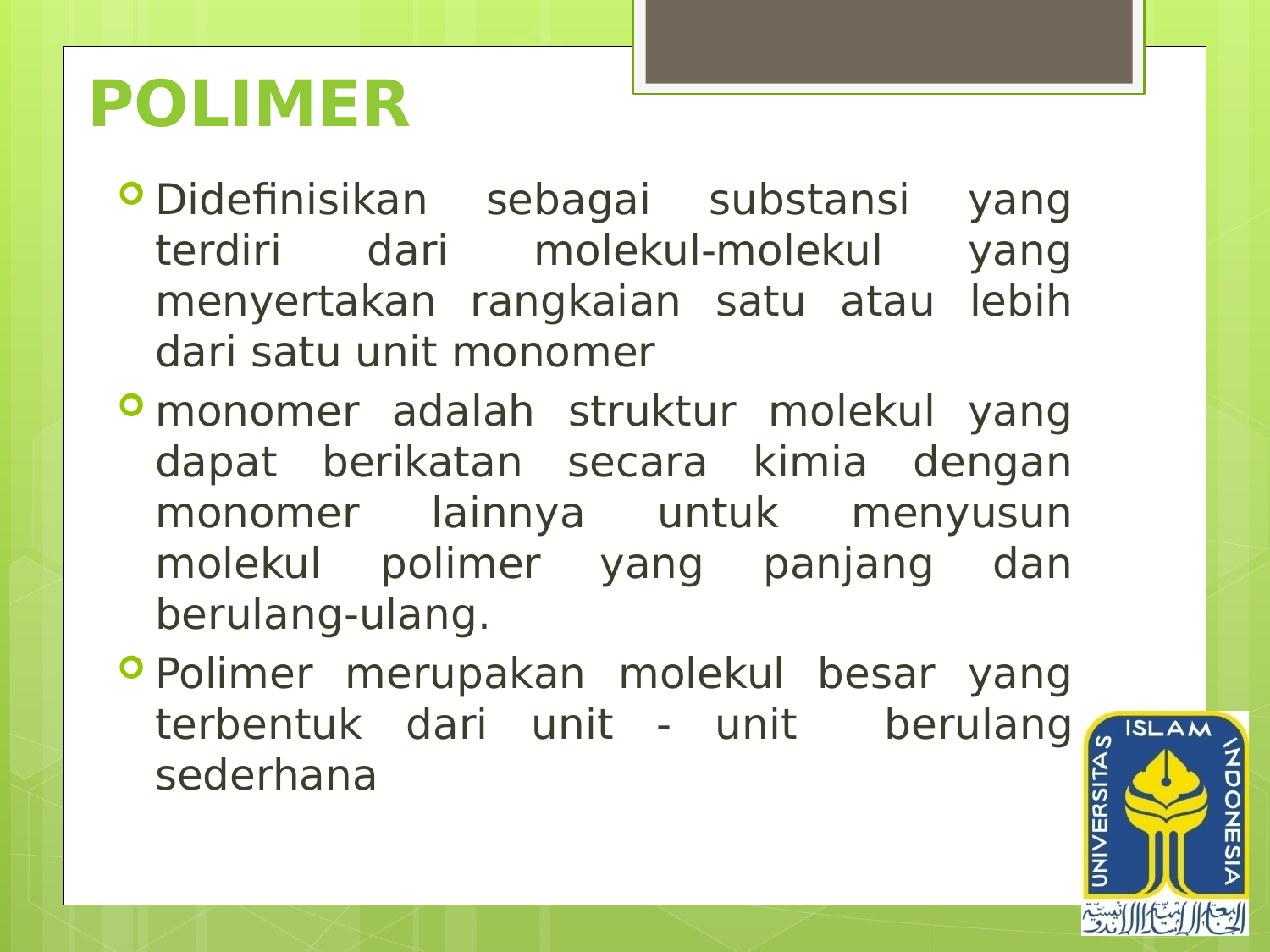

# polimer
Didefinisikan sebagai substansi yang terdiri dari molekul-molekul yang menyertakan rangkaian satu atau lebih dari satu unit monomer
monomer adalah struktur molekul yang dapat berikatan secara kimia dengan monomer lainnya untuk menyusun molekul polimer yang panjang dan berulang-ulang.
Polimer merupakan molekul besar yang terbentuk dari unit - unit  berulang sederhana